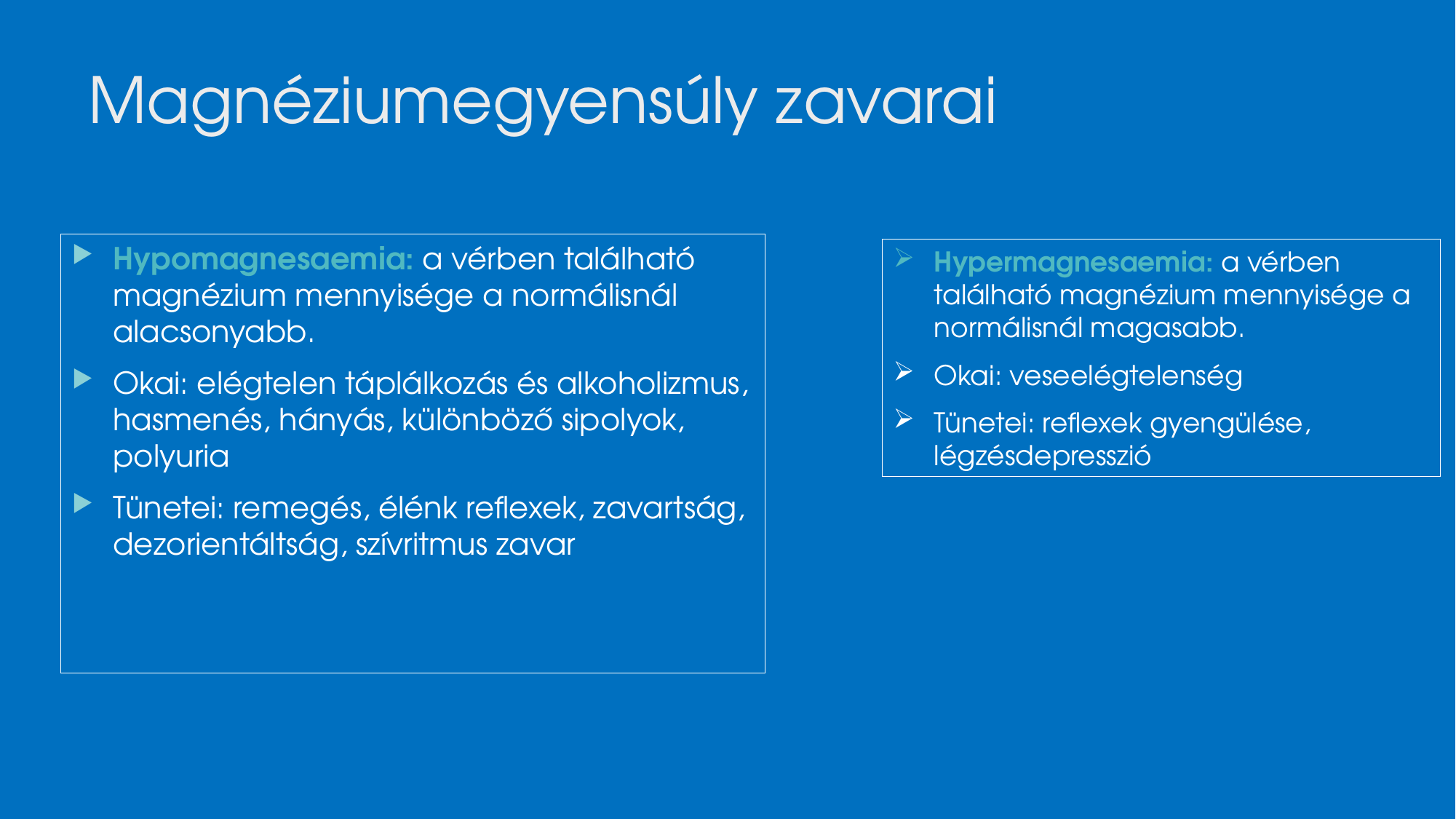

# Magnéziumegyensúly zavarai
Hypomagnesaemia: a vérben található magnézium mennyisége a normálisnál alacsonyabb.
Okai: elégtelen táplálkozás és alkoholizmus, hasmenés, hányás, különböző sipolyok, polyuria
Tünetei: remegés, élénk reflexek, zavartság, dezorientáltság, szívritmus zavar

Hypermagnesaemia: a vérben található magnézium mennyisége a normálisnál magasabb.
Okai: veseelégtelenség
Tünetei: reflexek gyengülése,   légzésdepresszió